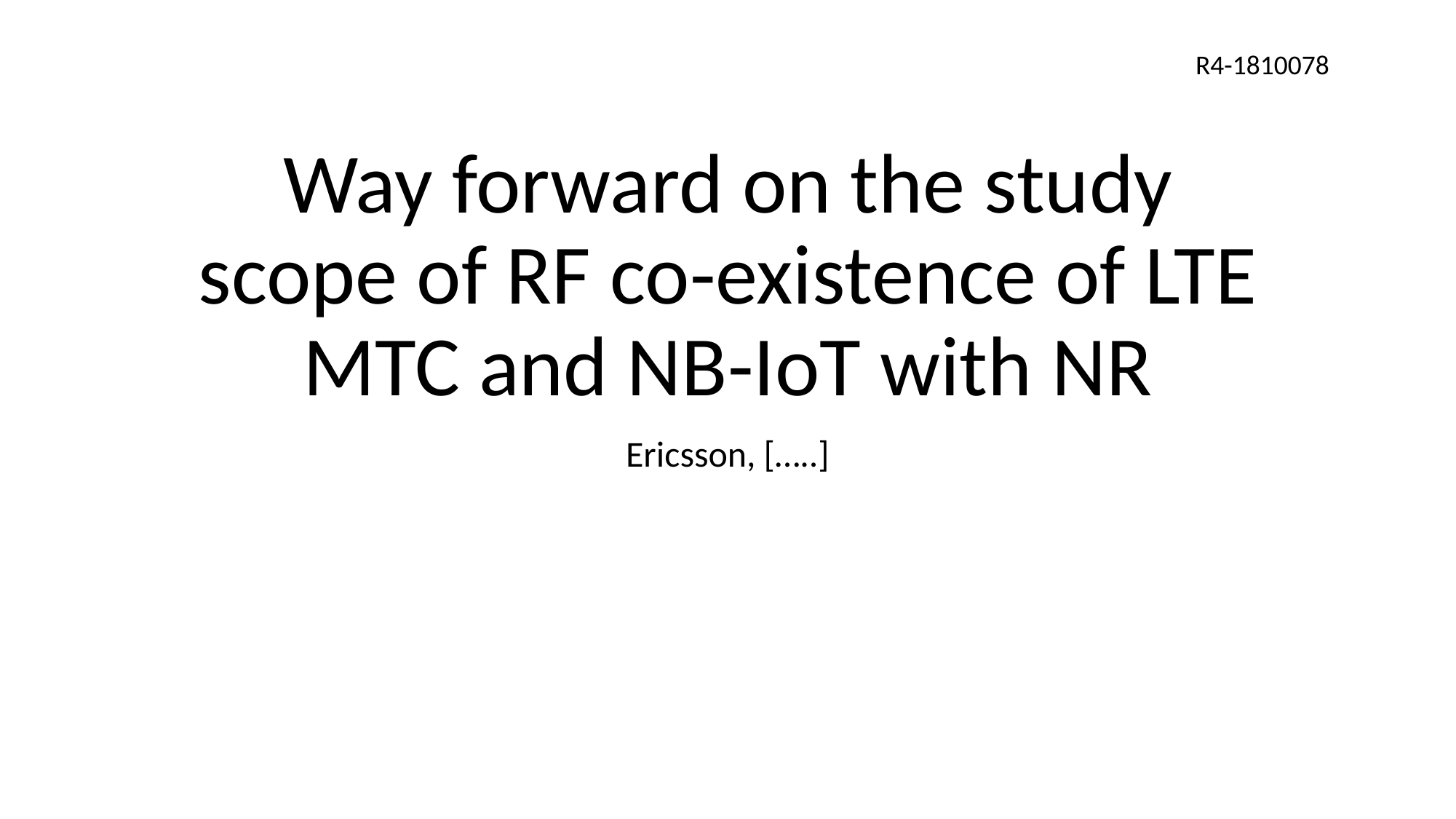

R4-1810078
# Way forward on the study scope of RF co-existence of LTE MTC and NB-IoT with NR
Ericsson, […..]